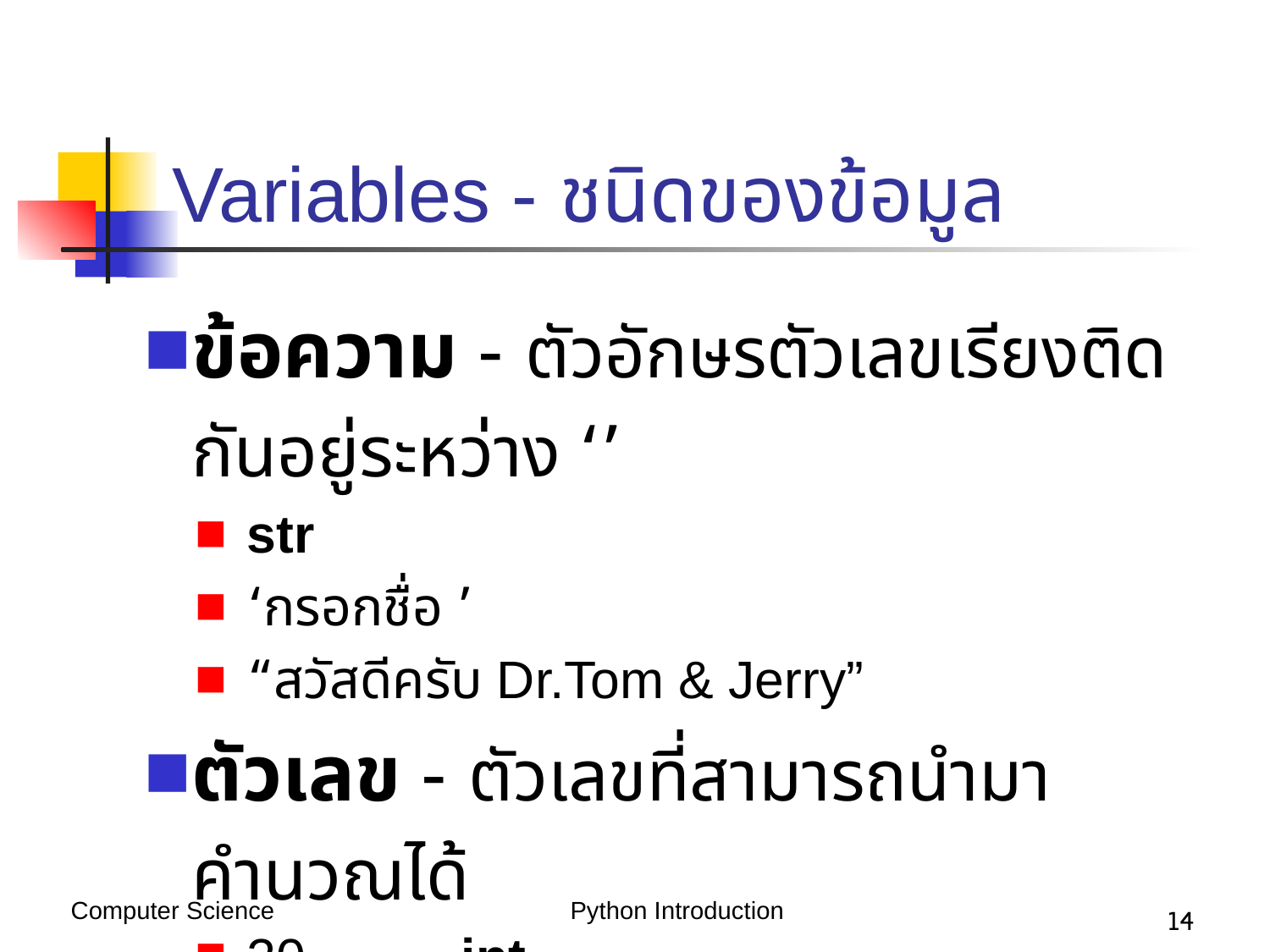

# Variables - ชนิดของข้อมูล
ข้อความ - ตัวอักษรตัวเลขเรียงติดกันอยู่ระหว่าง ‘’
str
‘กรอกชื่อ ’
“สวัสดีครับ Dr.Tom & Jerry”
ตัวเลข - ตัวเลขที่สามารถนำมาคำนวณได้
20      → int
3.55    → float
14